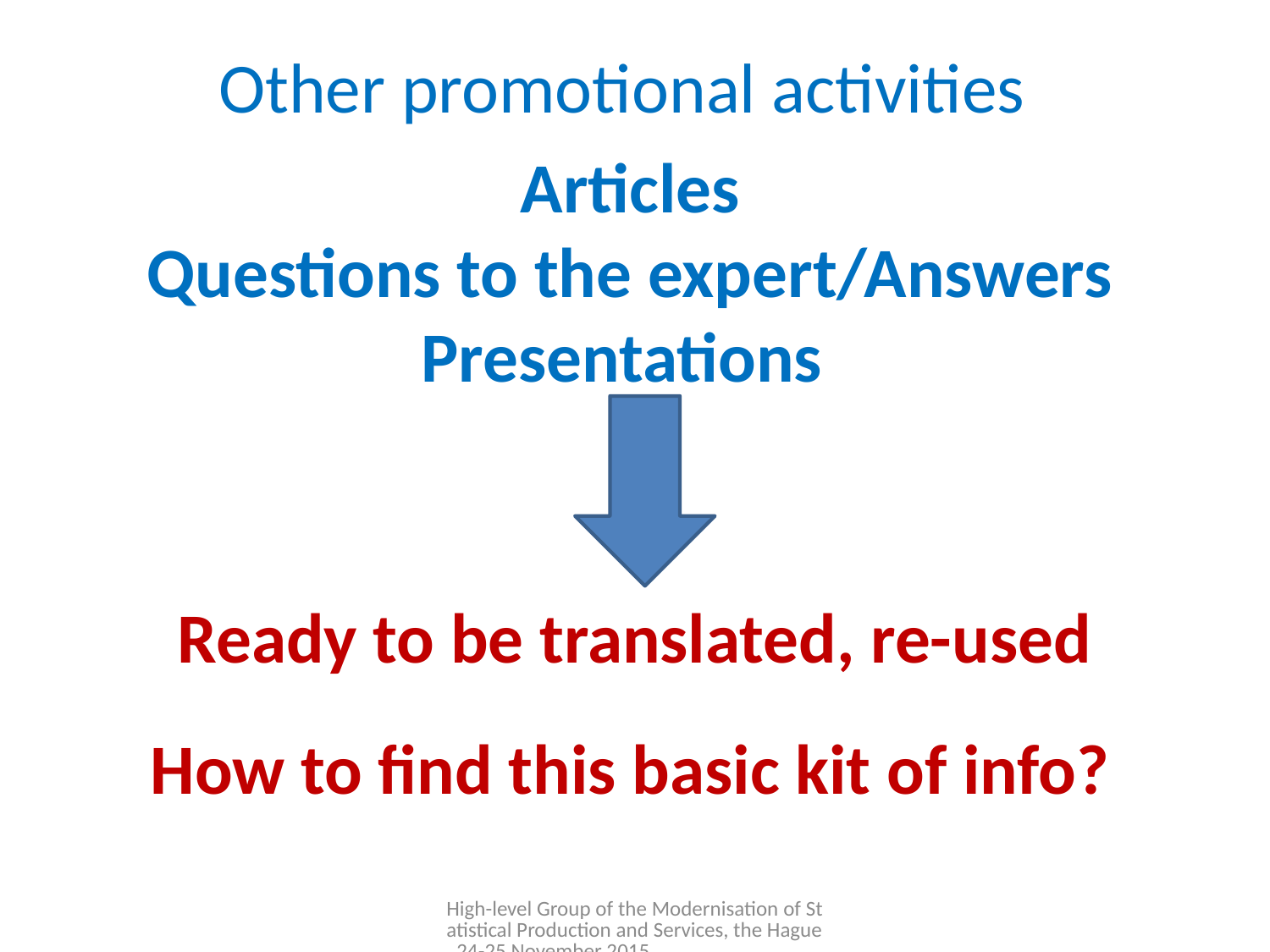

Other promotional activities
Articles
 Questions to the expert/Answers
Presentations

Ready to be translated, re-used
How to find this basic kit of info?
High-level Group of the Modernisation of Statistical Production and Services, the Hague, 24-25 November 2015